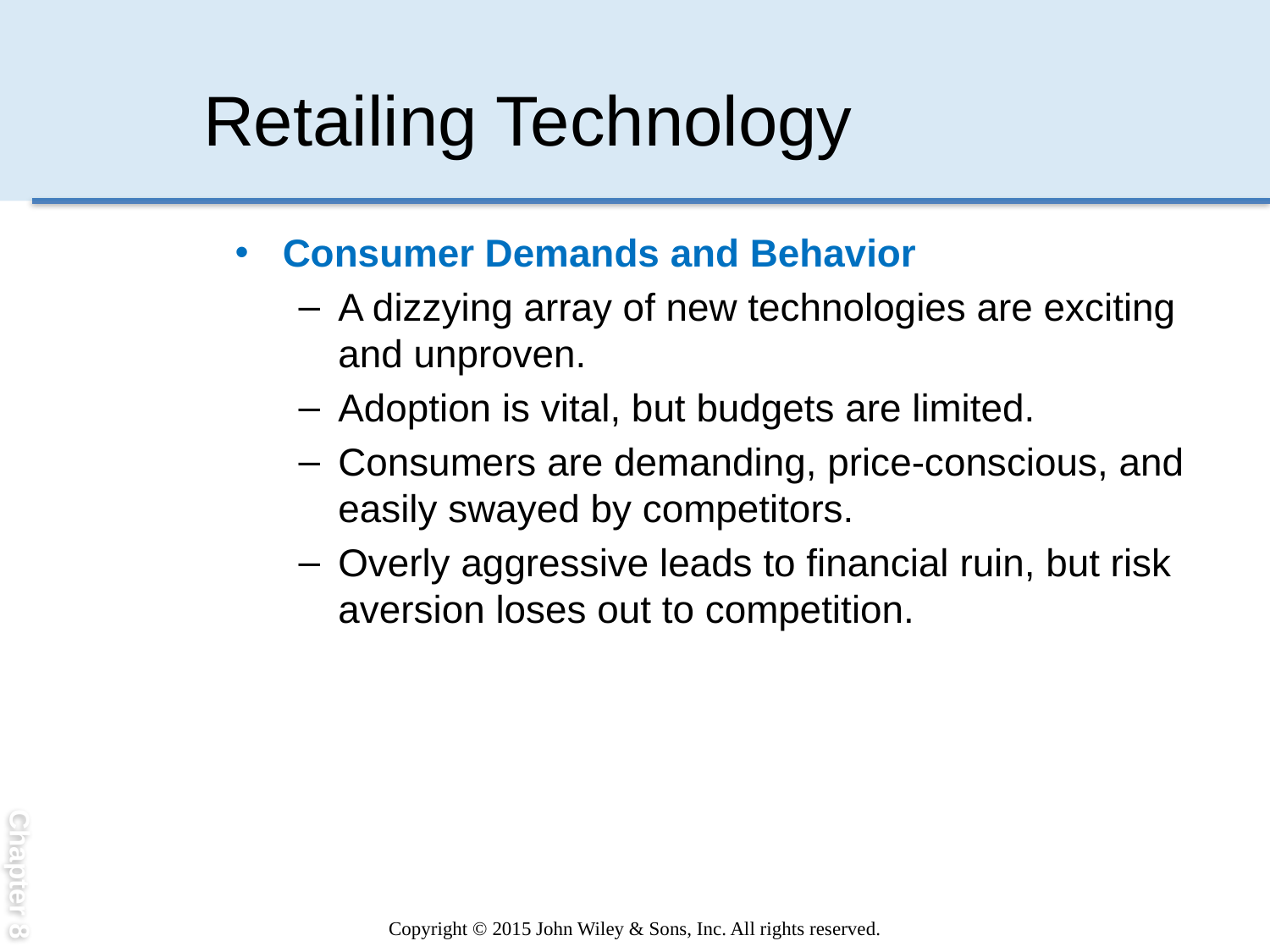

Chapter 8
# Retailing Technology
Consumer Demands and Behavior
A dizzying array of new technologies are exciting and unproven.
Adoption is vital, but budgets are limited.
Consumers are demanding, price-conscious, and easily swayed by competitors.
Overly aggressive leads to financial ruin, but risk aversion loses out to competition.